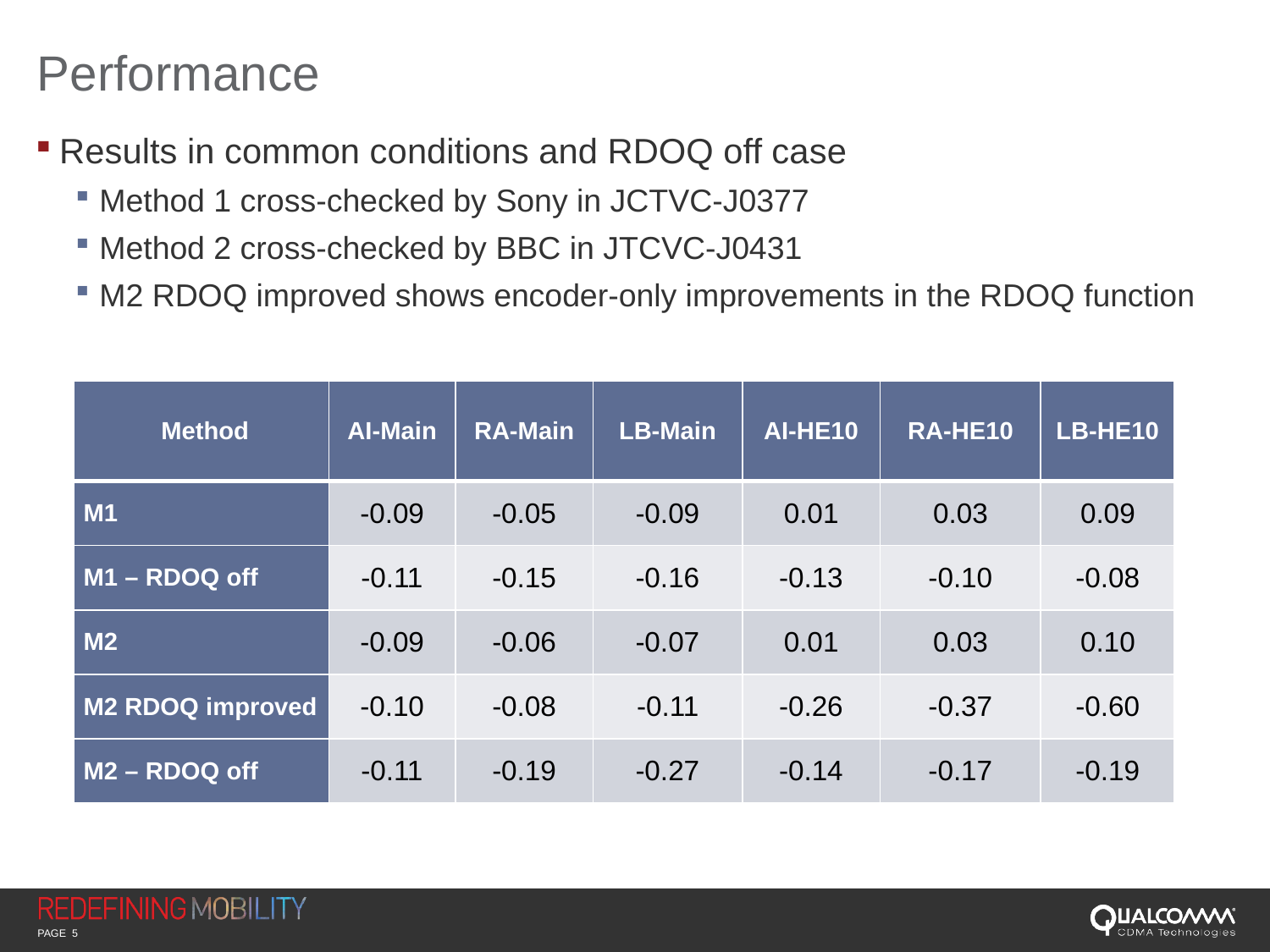

# Performance
Results in common conditions and RDOQ off case
Method 1 cross-checked by Sony in JCTVC-J0377
Method 2 cross-checked by BBC in JTCVC-J0431
M2 RDOQ improved shows encoder-only improvements in the RDOQ function

| Method | AI-Main | RA-Main | LB-Main | AI-HE10 | RA-HE10 | LB-HE10 |
| --- | --- | --- | --- | --- | --- | --- |
| M1 | -0.09 | -0.05 | -0.09 | 0.01 | 0.03 | 0.09 |
| M1 – RDOQ off | -0.11 | -0.15 | -0.16 | -0.13 | -0.10 | -0.08 |
| M2 | -0.09 | -0.06 | -0.07 | 0.01 | 0.03 | 0.10 |
| M2 RDOQ improved | -0.10 | -0.08 | -0.11 | -0.26 | -0.37 | -0.60 |
| M2 – RDOQ off | -0.11 | -0.19 | -0.27 | -0.14 | -0.17 | -0.19 |